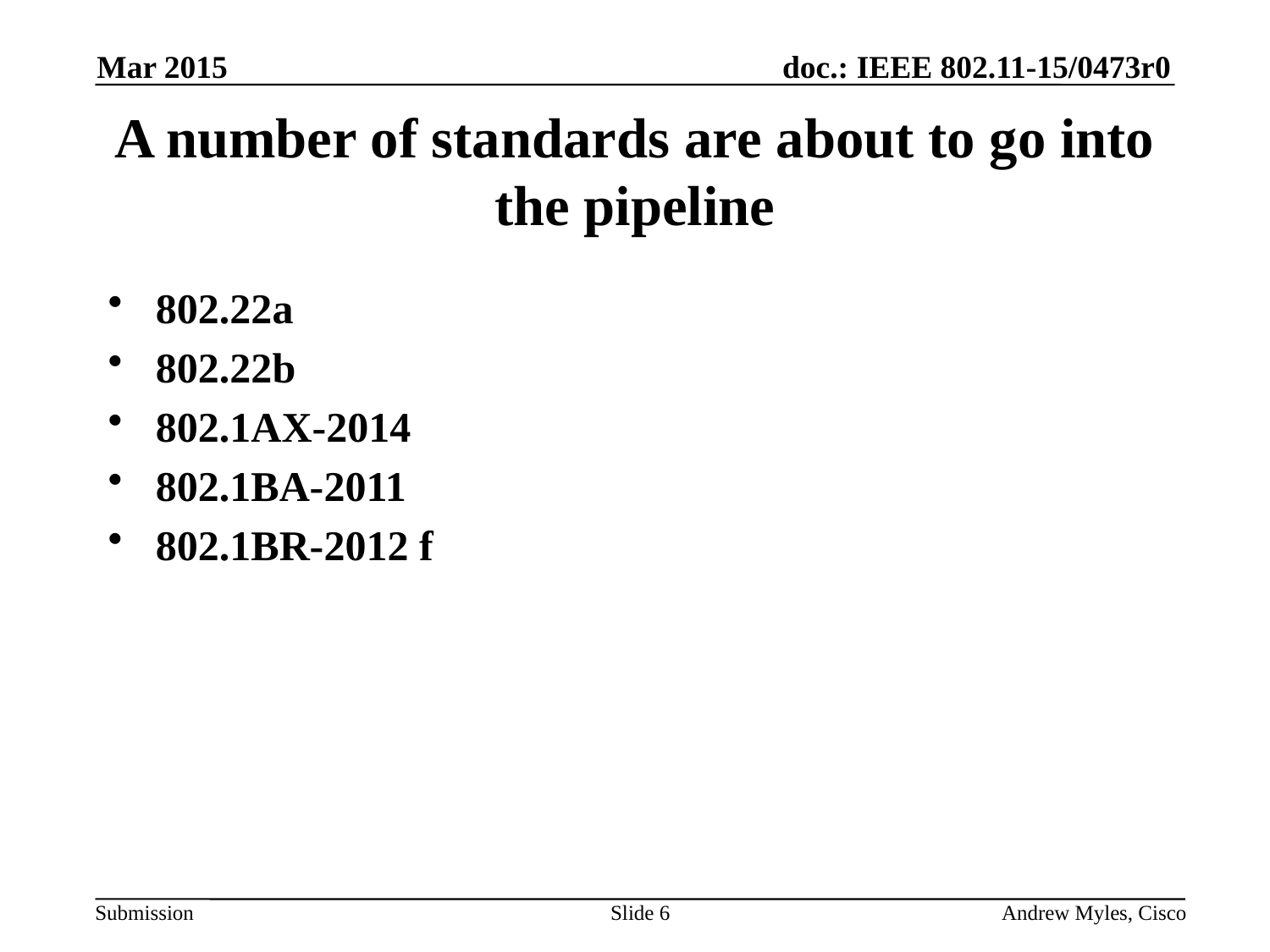

Mar 2015
# A number of standards are about to go into the pipeline
802.22a
802.22b
802.1AX-2014
802.1BA-2011
802.1BR-2012 f
Slide 6
Andrew Myles, Cisco